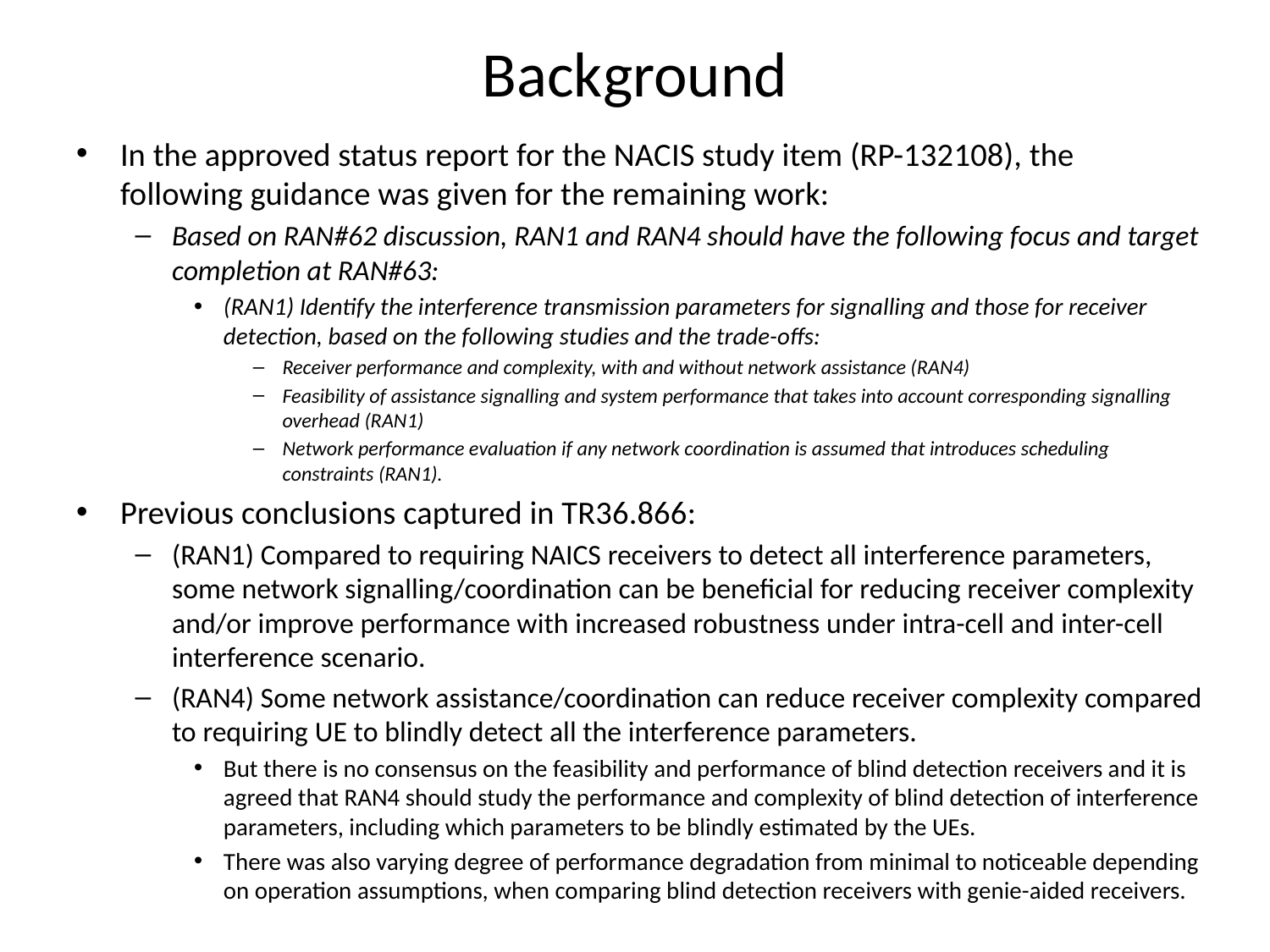

# Background
In the approved status report for the NACIS study item (RP-132108), the following guidance was given for the remaining work:
Based on RAN#62 discussion, RAN1 and RAN4 should have the following focus and target completion at RAN#63:
(RAN1) Identify the interference transmission parameters for signalling and those for receiver detection, based on the following studies and the trade-offs:
Receiver performance and complexity, with and without network assistance (RAN4)
Feasibility of assistance signalling and system performance that takes into account corresponding signalling overhead (RAN1)
Network performance evaluation if any network coordination is assumed that introduces scheduling constraints (RAN1).
Previous conclusions captured in TR36.866:
(RAN1) Compared to requiring NAICS receivers to detect all interference parameters, some network signalling/coordination can be beneficial for reducing receiver complexity and/or improve performance with increased robustness under intra-cell and inter-cell interference scenario.
(RAN4) Some network assistance/coordination can reduce receiver complexity compared to requiring UE to blindly detect all the interference parameters.
But there is no consensus on the feasibility and performance of blind detection receivers and it is agreed that RAN4 should study the performance and complexity of blind detection of interference parameters, including which parameters to be blindly estimated by the UEs.
There was also varying degree of performance degradation from minimal to noticeable depending on operation assumptions, when comparing blind detection receivers with genie-aided receivers.